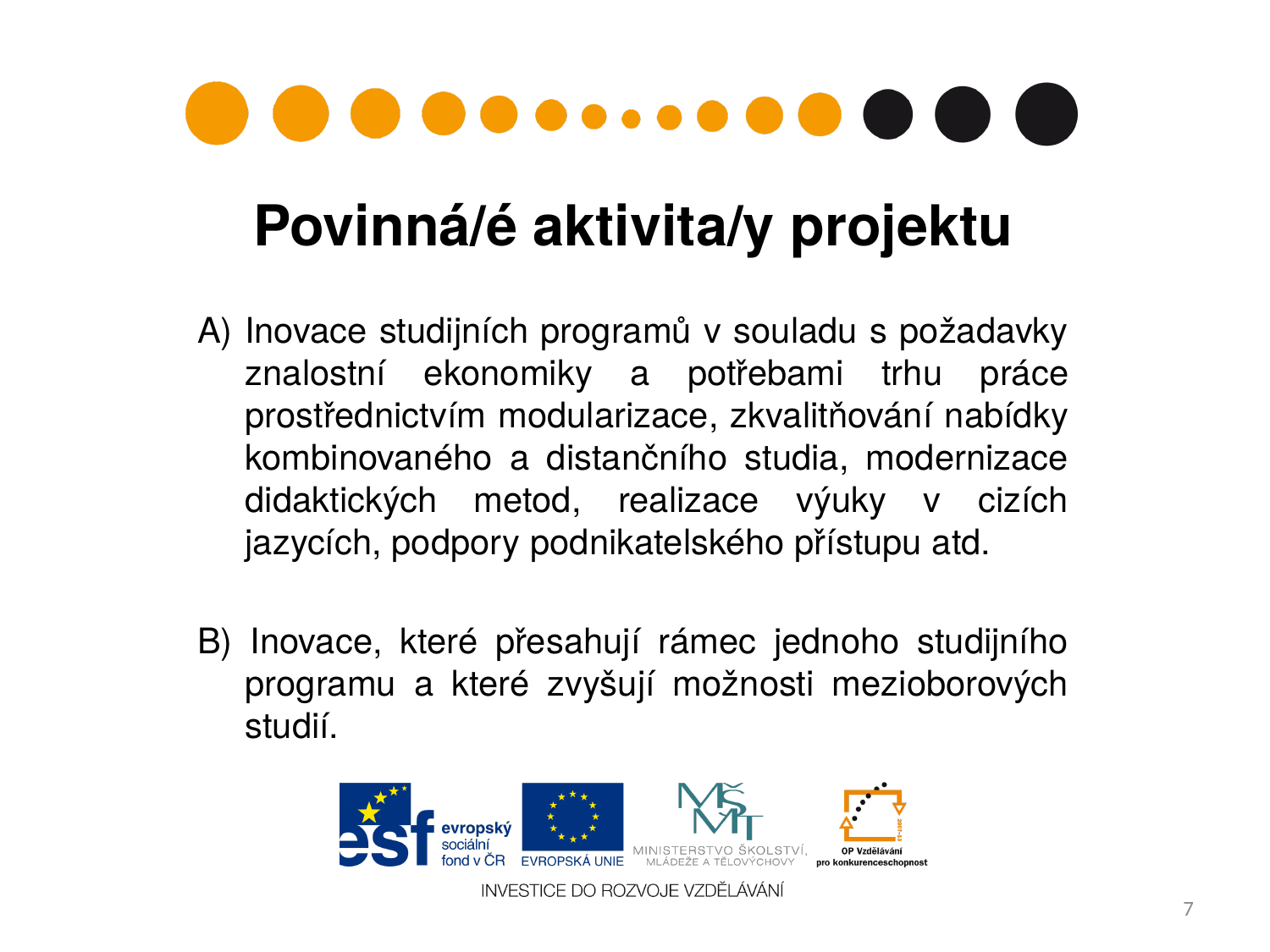

# Povinná/é aktivita/y projektu
A) Inovace studijních programů v souladu s požadavky znalostní ekonomiky a potřebami trhu práce prostřednictvím modularizace, zkvalitňování nabídky kombinovaného a distančního studia, modernizace didaktických metod, realizace výuky v cizích jazycích, podpory podnikatelského přístupu atd.

B) Inovace, které přesahují rámec jednoho studijního programu a které zvyšují možnosti mezioborových studií.

7